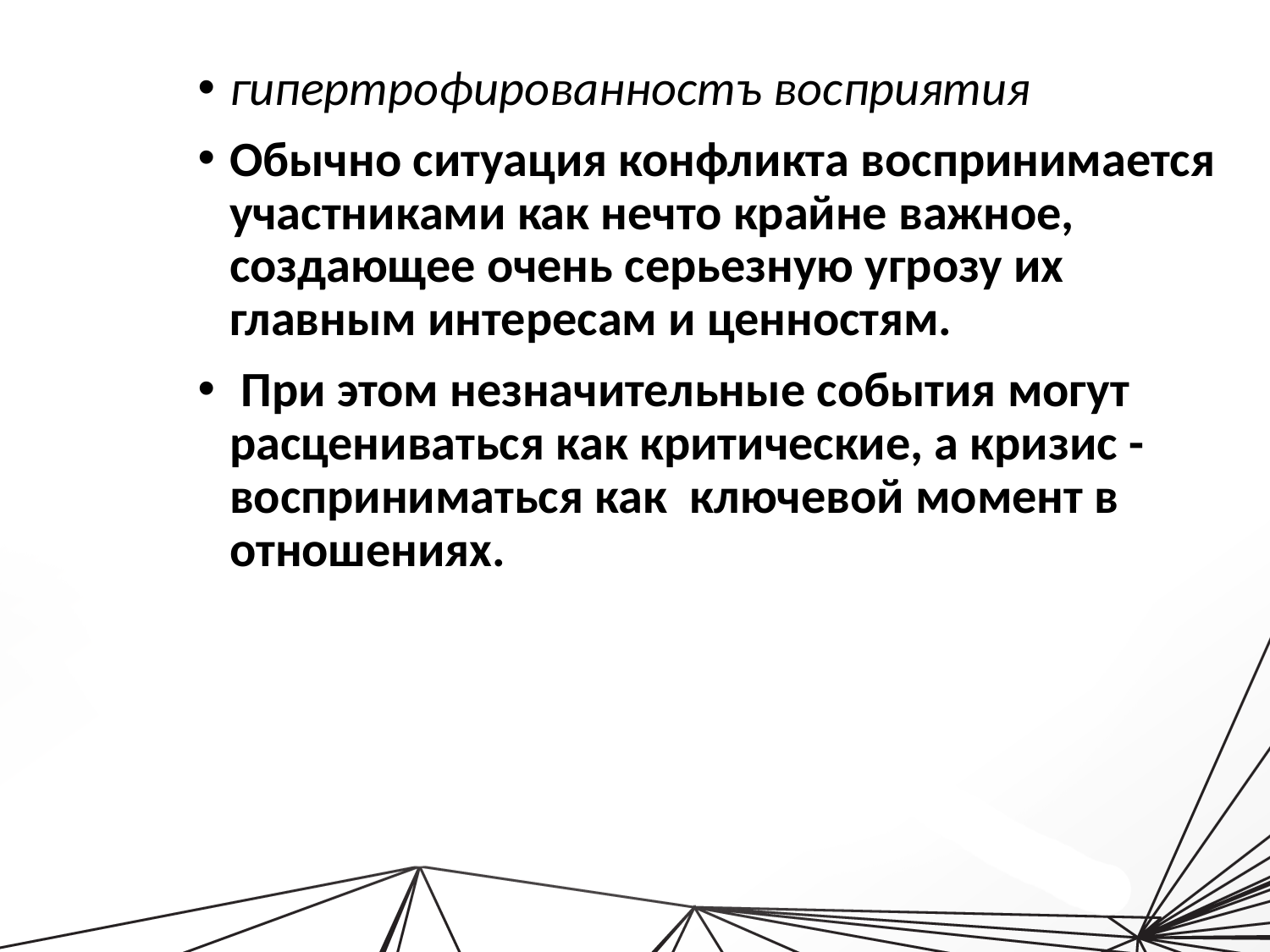

гипертрофированностъ восприятия
Обычно ситуация конфликта воспринимается участниками как нечто крайне важное, создающее очень серьезную угрозу их главным интересам и ценностям.
 При этом незначительные события могут расцениваться как критические, а кризис - восприниматься как  ключевой момент в отношениях.